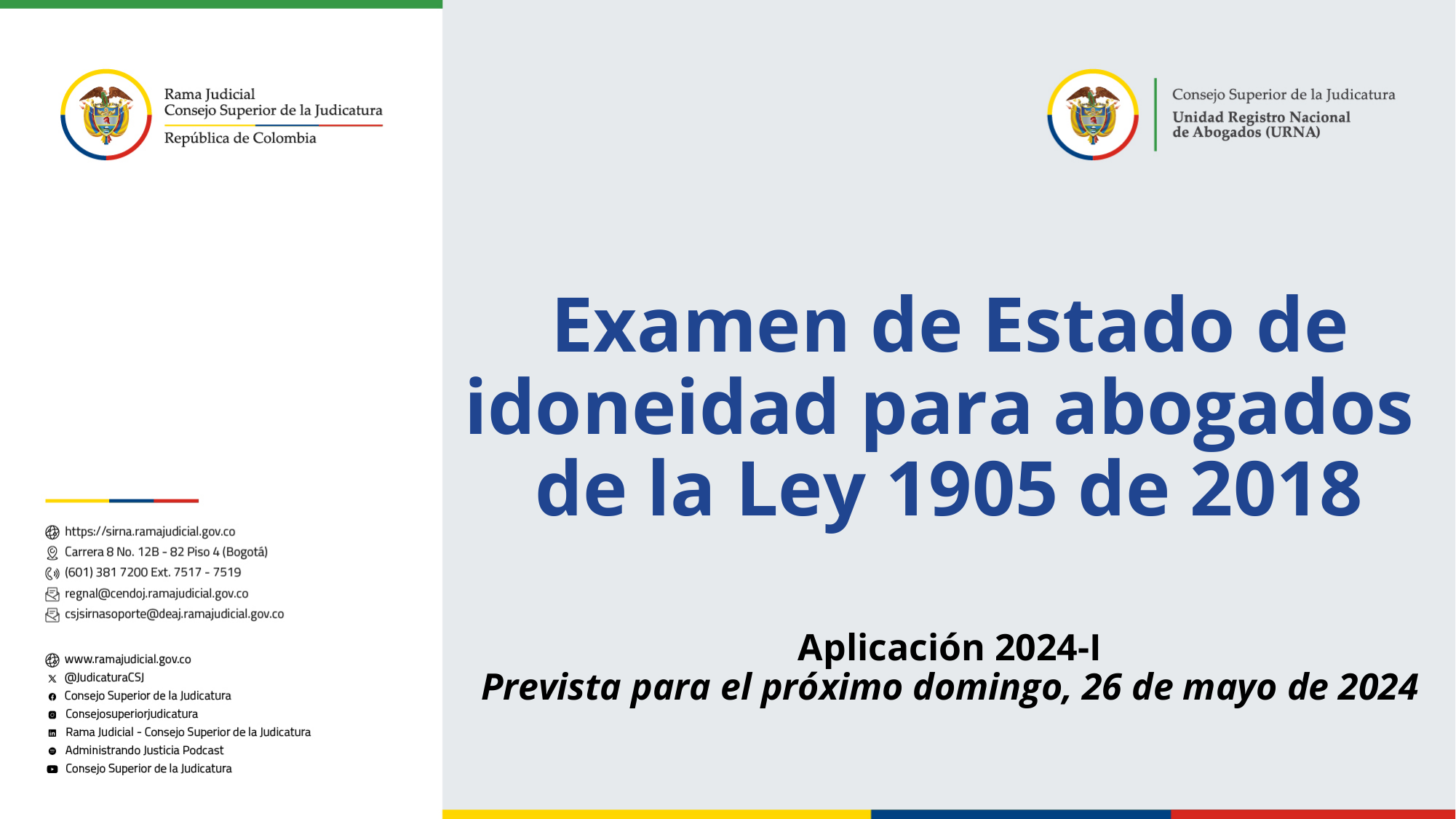

# Examen de Estado ​de idoneidad para abogados​ de la ​Ley 1905 de 2018​
Aplicación 2024-I
Prevista para el próximo domingo, 26 de mayo de 2024​